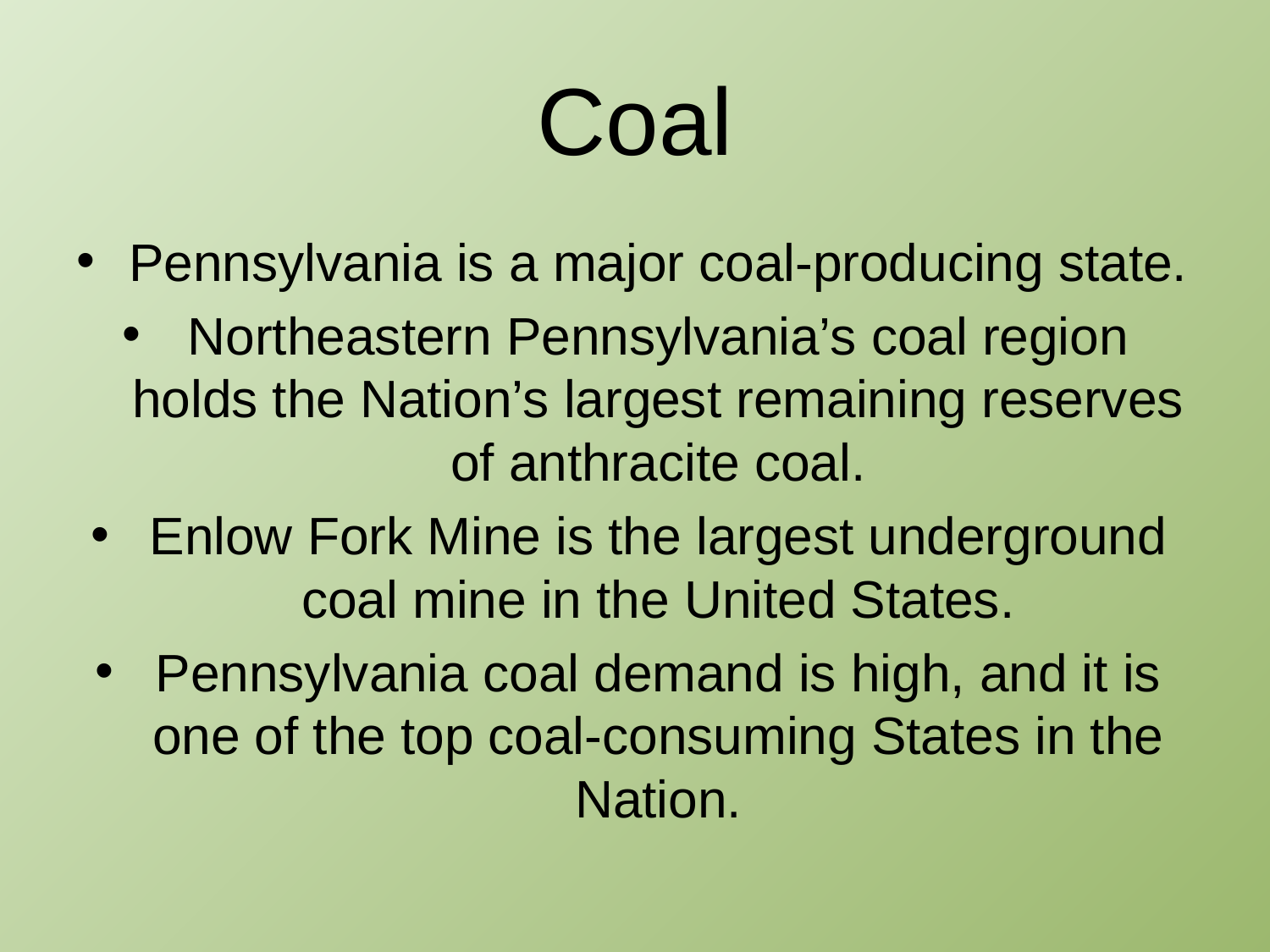

# Coal
Pennsylvania is a major coal-producing state.
Northeastern Pennsylvania’s coal region holds the Nation’s largest remaining reserves of anthracite coal.
Enlow Fork Mine is the largest underground coal mine in the United States.
Pennsylvania coal demand is high, and it is one of the top coal-consuming States in the Nation.